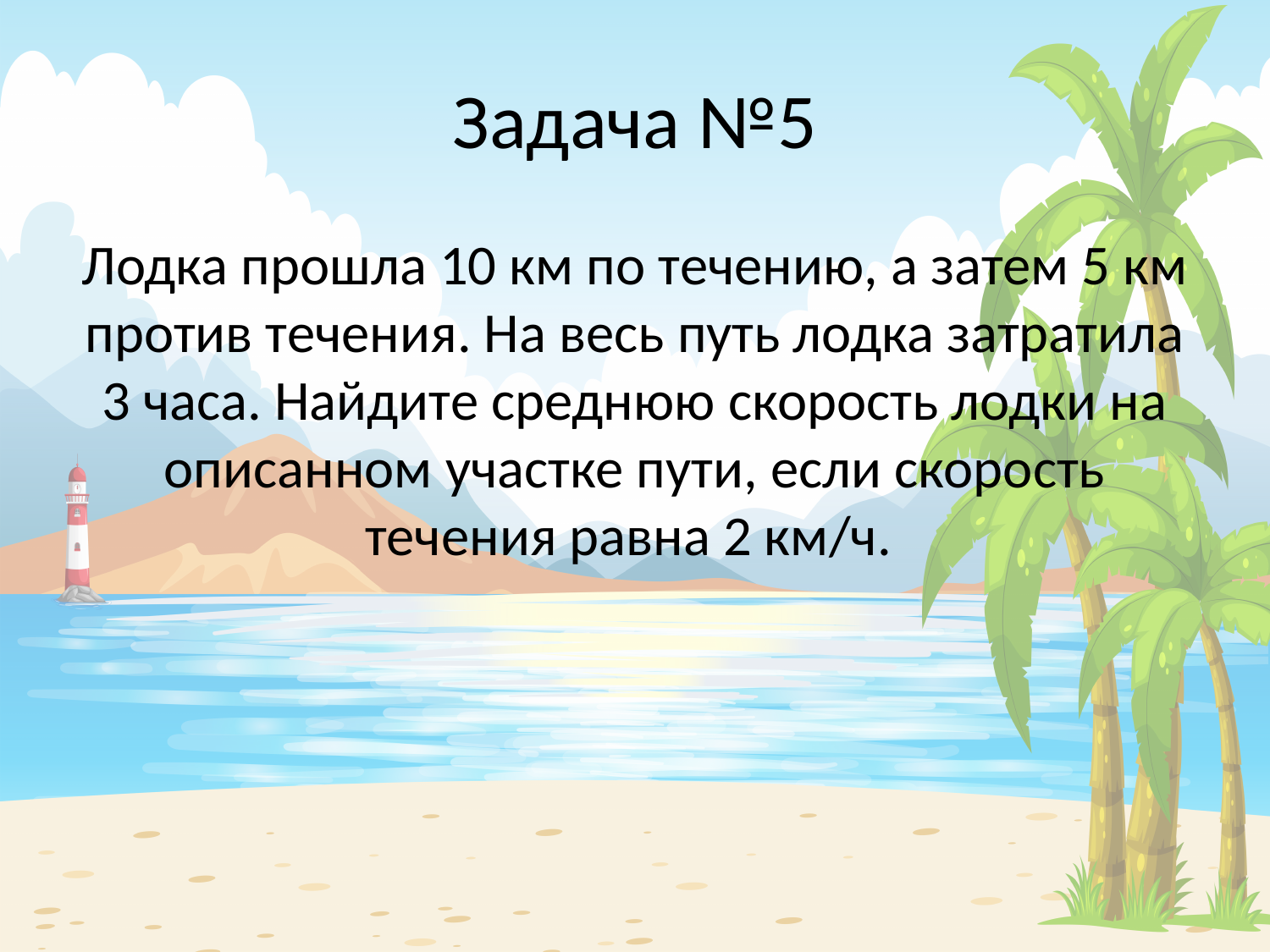

# Задача №5
Лодка прошла 10 км по течению, а затем 5 км против течения. На весь путь лодка затратила 3 часа. Найдите среднюю скорость лодки на описанном участке пути, если скорость течения равна 2 км/ч.